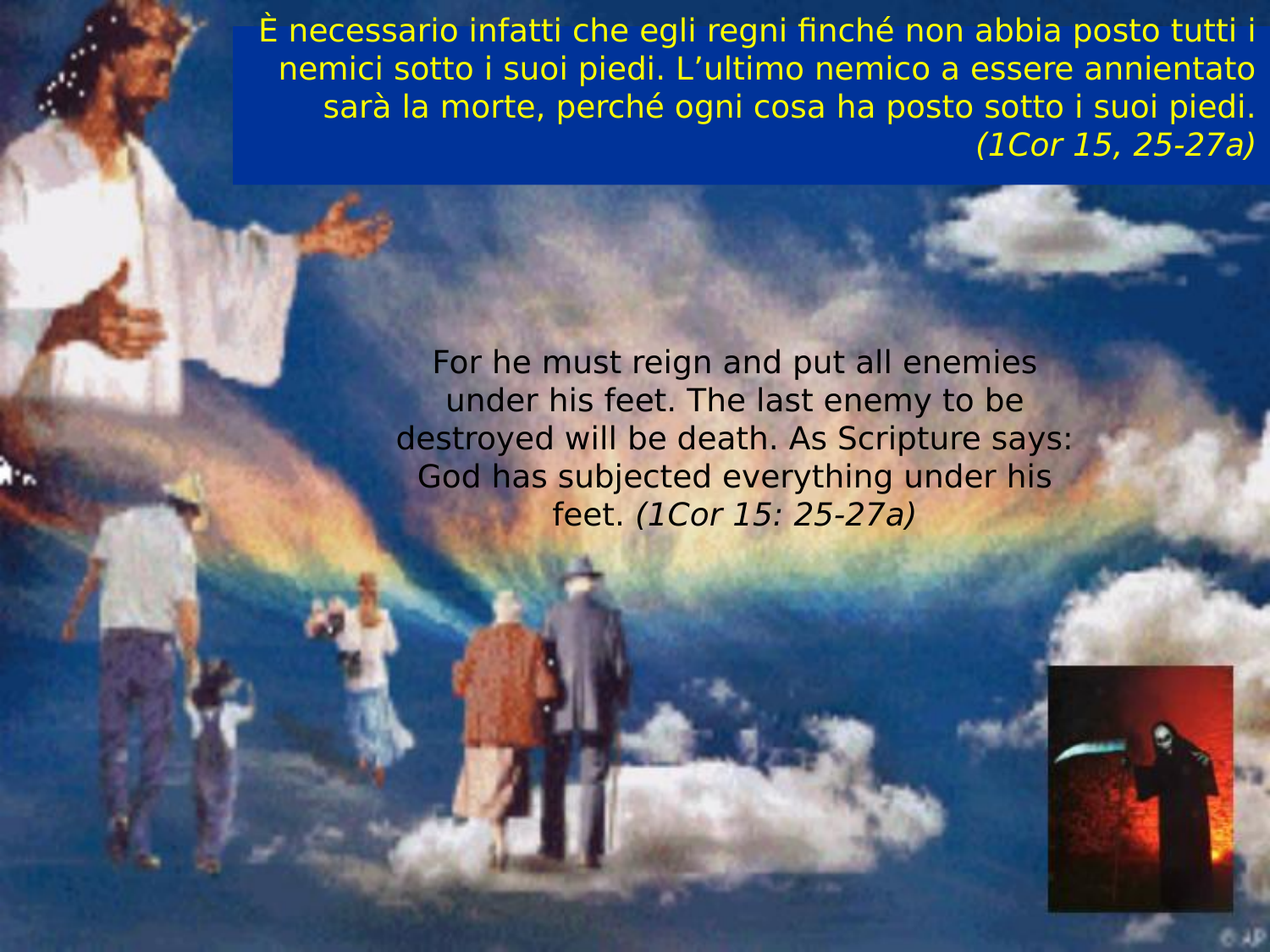

# È necessario infatti che egli regni finché non abbia posto tutti i nemici sotto i suoi piedi. L’ultimo nemico a essere annientato sarà la morte, perché ogni cosa ha posto sotto i suoi piedi. (1Cor 15, 25-27a)
For he must reign and put all enemies under his feet. The last enemy to be destroyed will be death. As Scripture says: God has subjected everything under his feet. (1Cor 15: 25-27a)